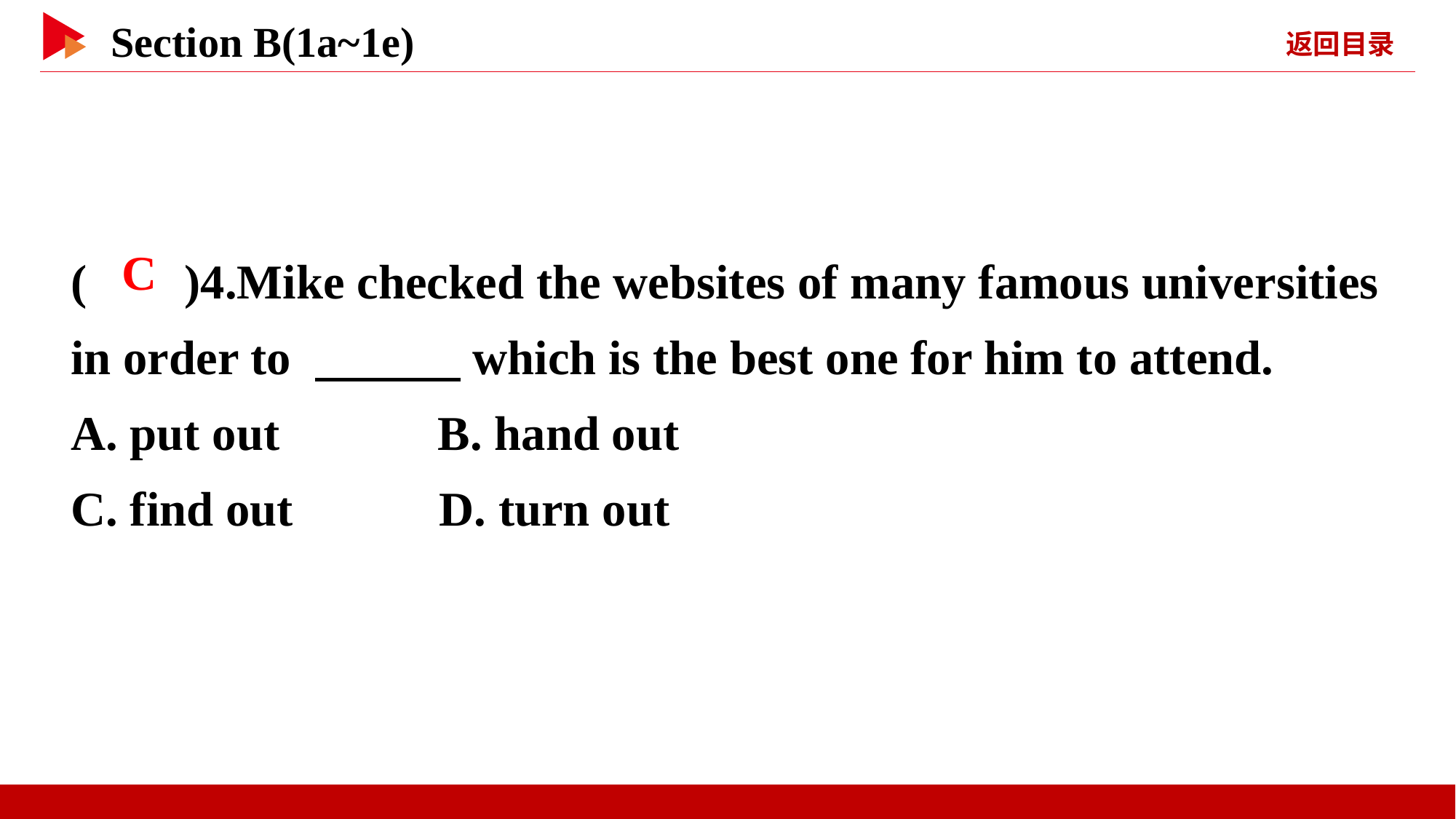

(        )4.Mike checked the websites of many famous universities in order to 　　　which is the best one for him to attend.
A. put out             B. hand out
C. find out            D. turn out
   C